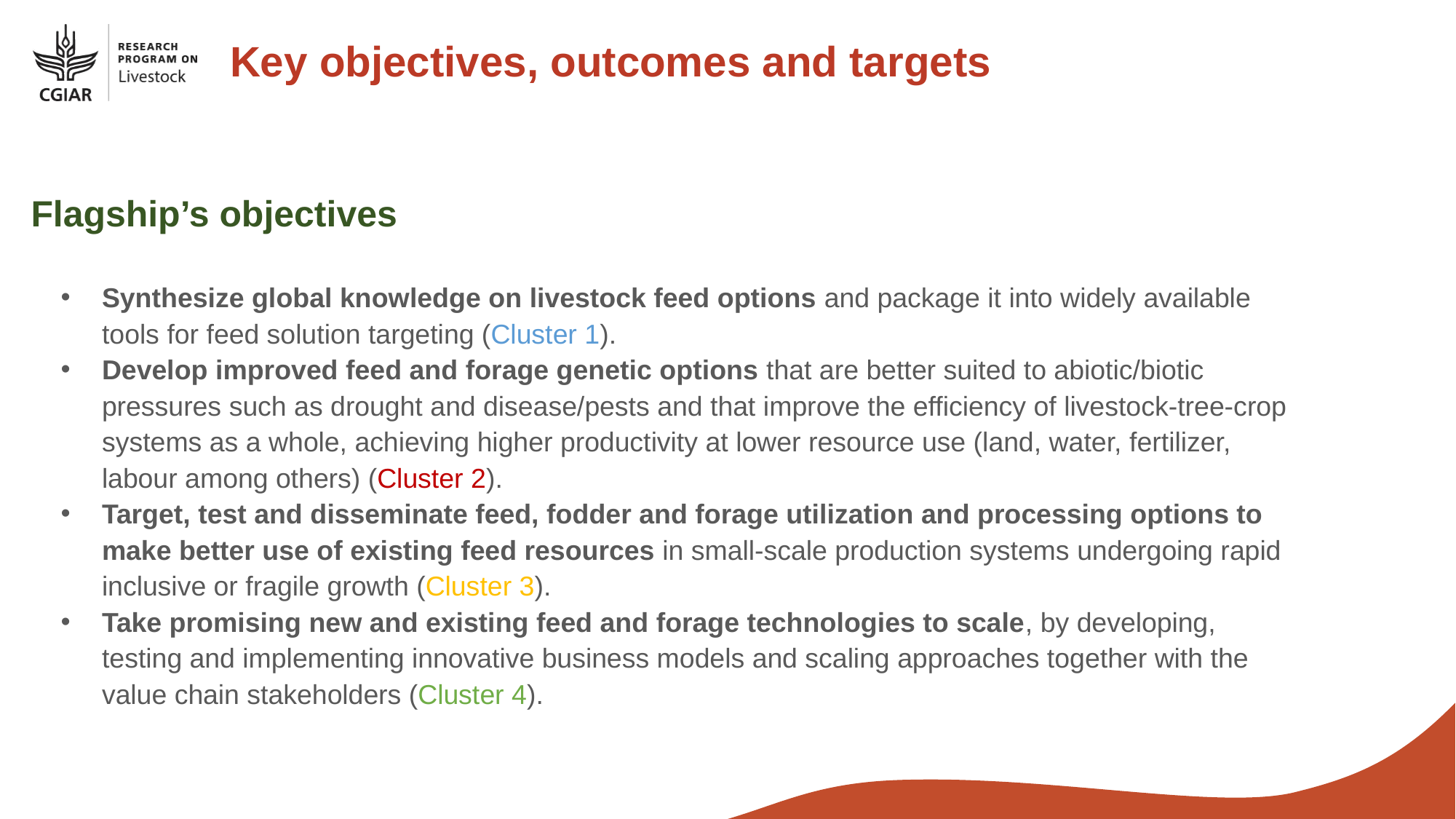

Key objectives, outcomes and targets
Flagship’s objectives
Synthesize global knowledge on livestock feed options and package it into widely available tools for feed solution targeting (Cluster 1).
Develop improved feed and forage genetic options that are better suited to abiotic/biotic pressures such as drought and disease/pests and that improve the efficiency of livestock-tree-crop systems as a whole, achieving higher productivity at lower resource use (land, water, fertilizer, labour among others) (Cluster 2).
Target, test and disseminate feed, fodder and forage utilization and processing options to make better use of existing feed resources in small-scale production systems undergoing rapid inclusive or fragile growth (Cluster 3).
Take promising new and existing feed and forage technologies to scale, by developing, testing and implementing innovative business models and scaling approaches together with the value chain stakeholders (Cluster 4).